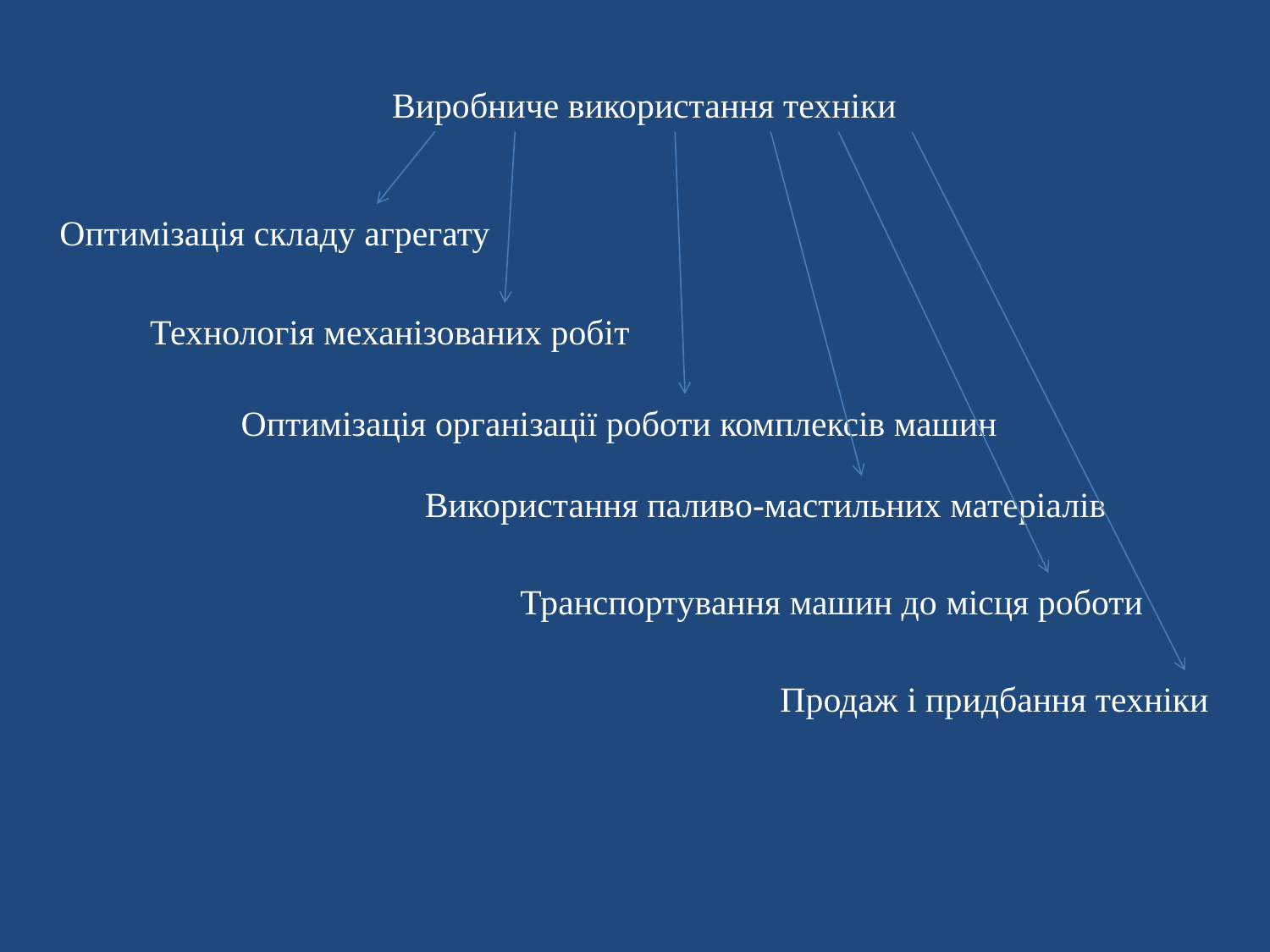

Виробниче використання техніки
Оптимізація складу агрегату
Технологія механізованих робіт
Оптимізація організації роботи комплексів машин
Використання паливо-мастильних матеріалів
Транспортування машин до місця роботи
Продаж і придбання техніки